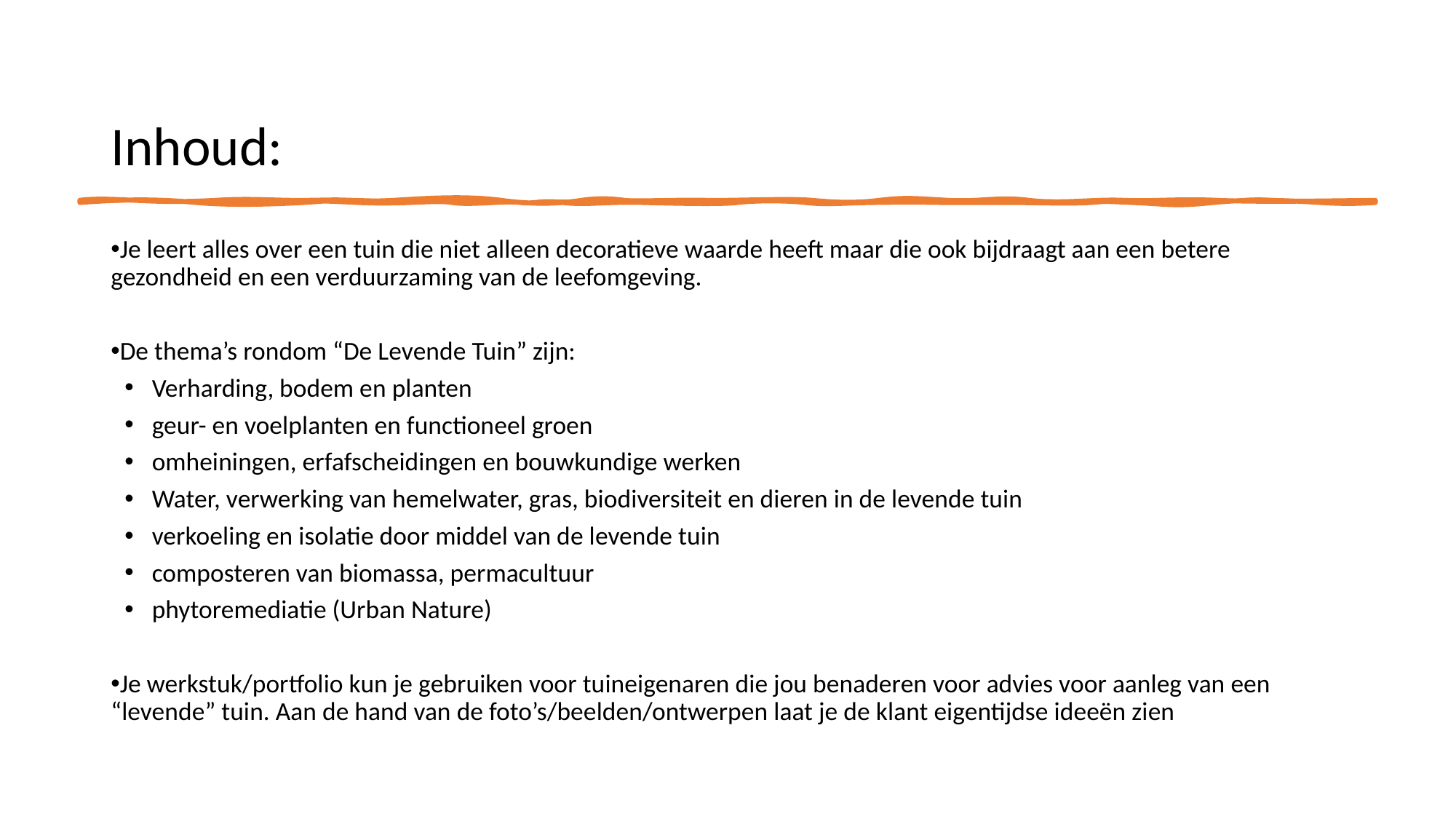

Inhoud:

Je leert alles over een tuin die niet alleen decoratieve waarde heeft maar die ook bijdraagt aan een betere gezondheid en een verduurzaming van de leefomgeving.

De thema’s rondom “De Levende Tuin” zijn:
Verharding, bodem en planten
geur- en voelplanten en functioneel groen
omheiningen, erfafscheidingen en bouwkundige werken
Water, verwerking van hemelwater, gras, biodiversiteit en dieren in de levende tuin
verkoeling en isolatie door middel van de levende tuin
composteren van biomassa, permacultuur
phytoremediatie (Urban Nature)

Je werkstuk/portfolio kun je gebruiken voor tuineigenaren die jou benaderen voor advies voor aanleg van een “levende” tuin. Aan de hand van de foto’s/beelden/ontwerpen laat je de klant eigentijdse ideeën zien